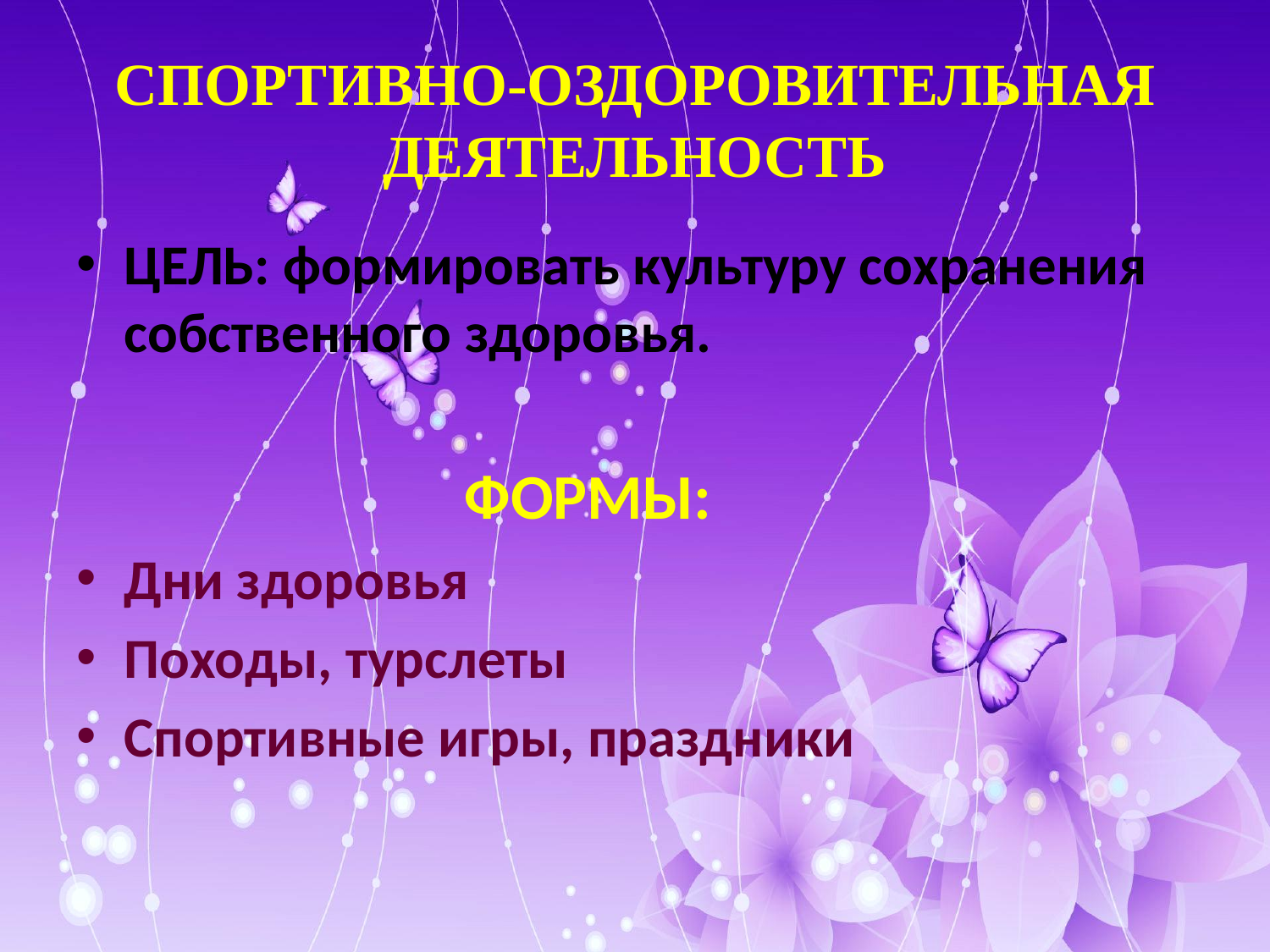

# СПОРТИВНО-ОЗДОРОВИТЕЛЬНАЯ ДЕЯТЕЛЬНОСТЬ
ЦЕЛЬ: формировать культуру сохранения собственного здоровья.

                           ФОРМЫ:
Дни здоровья
Походы, турслеты
Спортивные игры, праздники